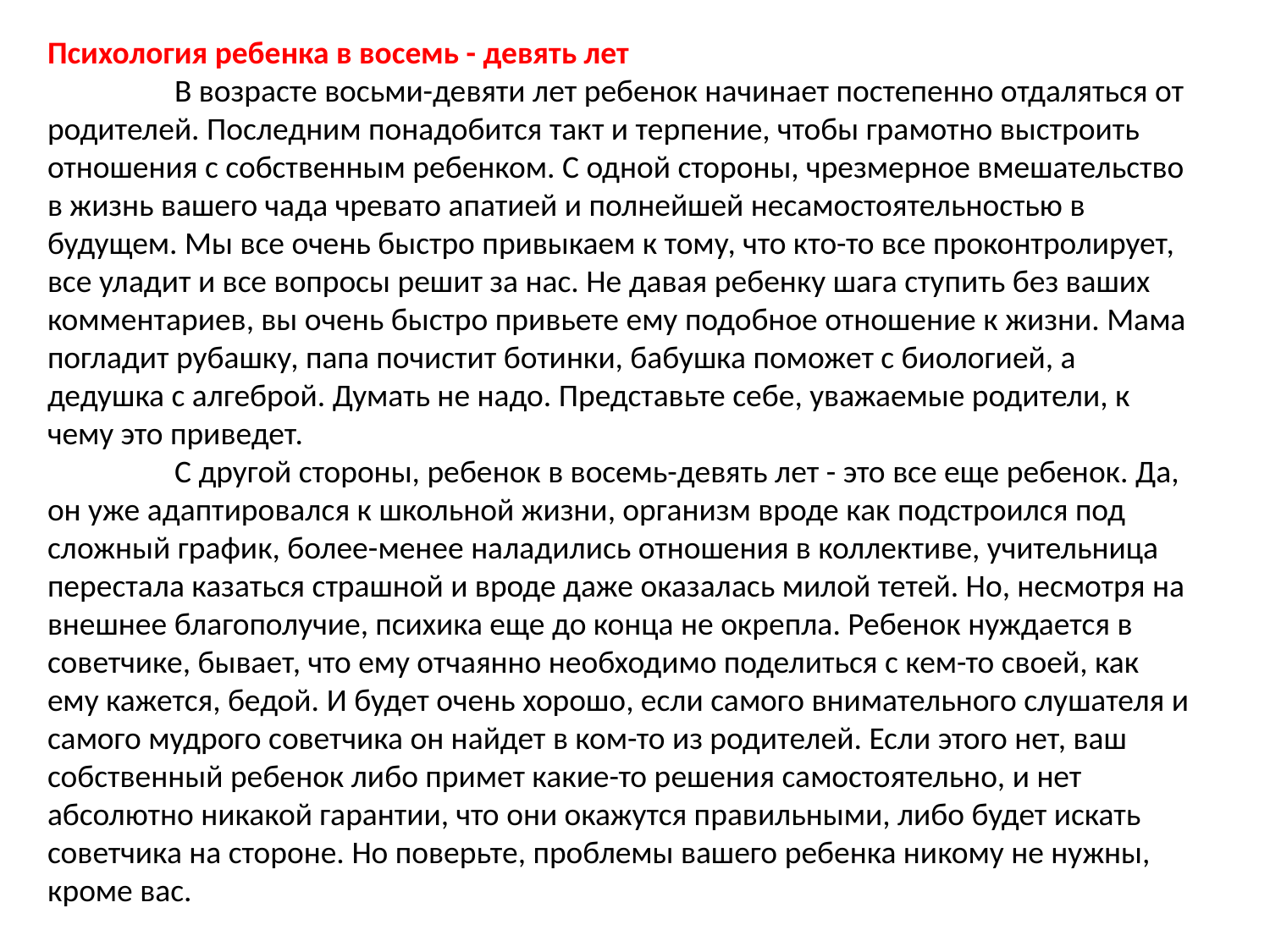

Психология ребенка в восемь - девять лет
	В возрасте восьми-девяти лет ребенок начинает постепенно отдаляться от родителей. Последним понадобится такт и терпение, чтобы грамотно выстроить отношения с собственным ребенком. С одной стороны, чрезмерное вмешательство в жизнь вашего чада чревато апатией и полнейшей несамостоятельностью в будущем. Мы все очень быстро привыкаем к тому, что кто-то все проконтролирует, все уладит и все вопросы решит за нас. Не давая ребенку шага ступить без ваших комментариев, вы очень быстро привьете ему подобное отношение к жизни. Мама погладит рубашку, папа почистит ботинки, бабушка поможет с биологией, а дедушка с алгеброй. Думать не надо. Представьте себе, уважаемые родители, к чему это приведет.
	С другой стороны, ребенок в восемь-девять лет - это все еще ребенок. Да, он уже адаптировался к школьной жизни, организм вроде как подстроился под сложный график, более-менее наладились отношения в коллективе, учительница перестала казаться страшной и вроде даже оказалась милой тетей. Но, несмотря на внешнее благополучие, психика еще до конца не окрепла. Ребенок нуждается в советчике, бывает, что ему отчаянно необходимо поделиться с кем-то своей, как ему кажется, бедой. И будет очень хорошо, если самого внимательного слушателя и самого мудрого советчика он найдет в ком-то из родителей. Если этого нет, ваш собственный ребенок либо примет какие-то решения самостоятельно, и нет абсолютно никакой гарантии, что они окажутся правильными, либо будет искать советчика на стороне. Но поверьте, проблемы вашего ребенка никому не нужны, кроме вас.